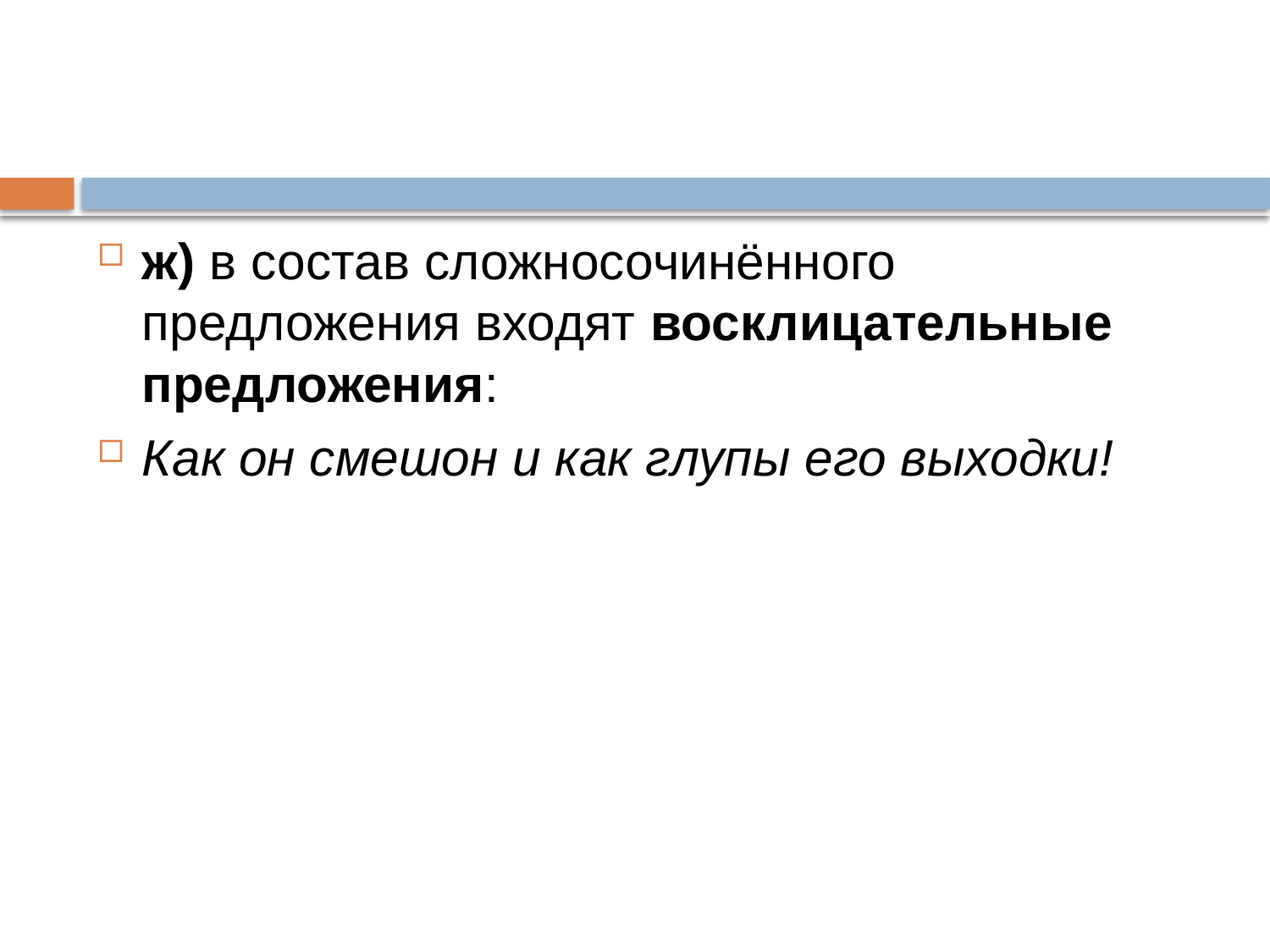

#
ж) в состав сложносочинённого предложения входят восклицательные предложения:
Как он смешон и как глупы его выходки!